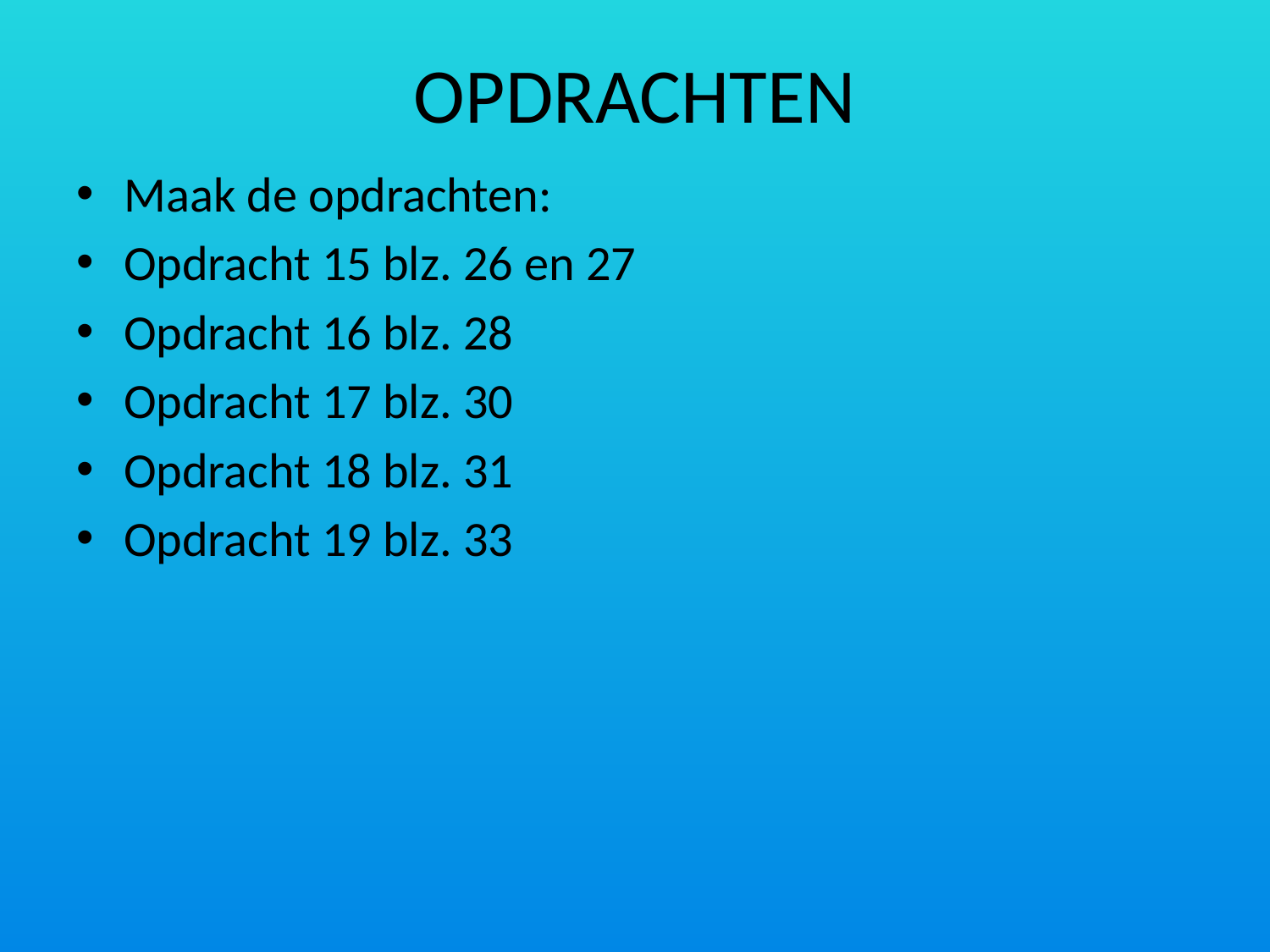

# OPDRACHTEN
Maak de opdrachten:
Opdracht 15 blz. 26 en 27
Opdracht 16 blz. 28
Opdracht 17 blz. 30
Opdracht 18 blz. 31
Opdracht 19 blz. 33